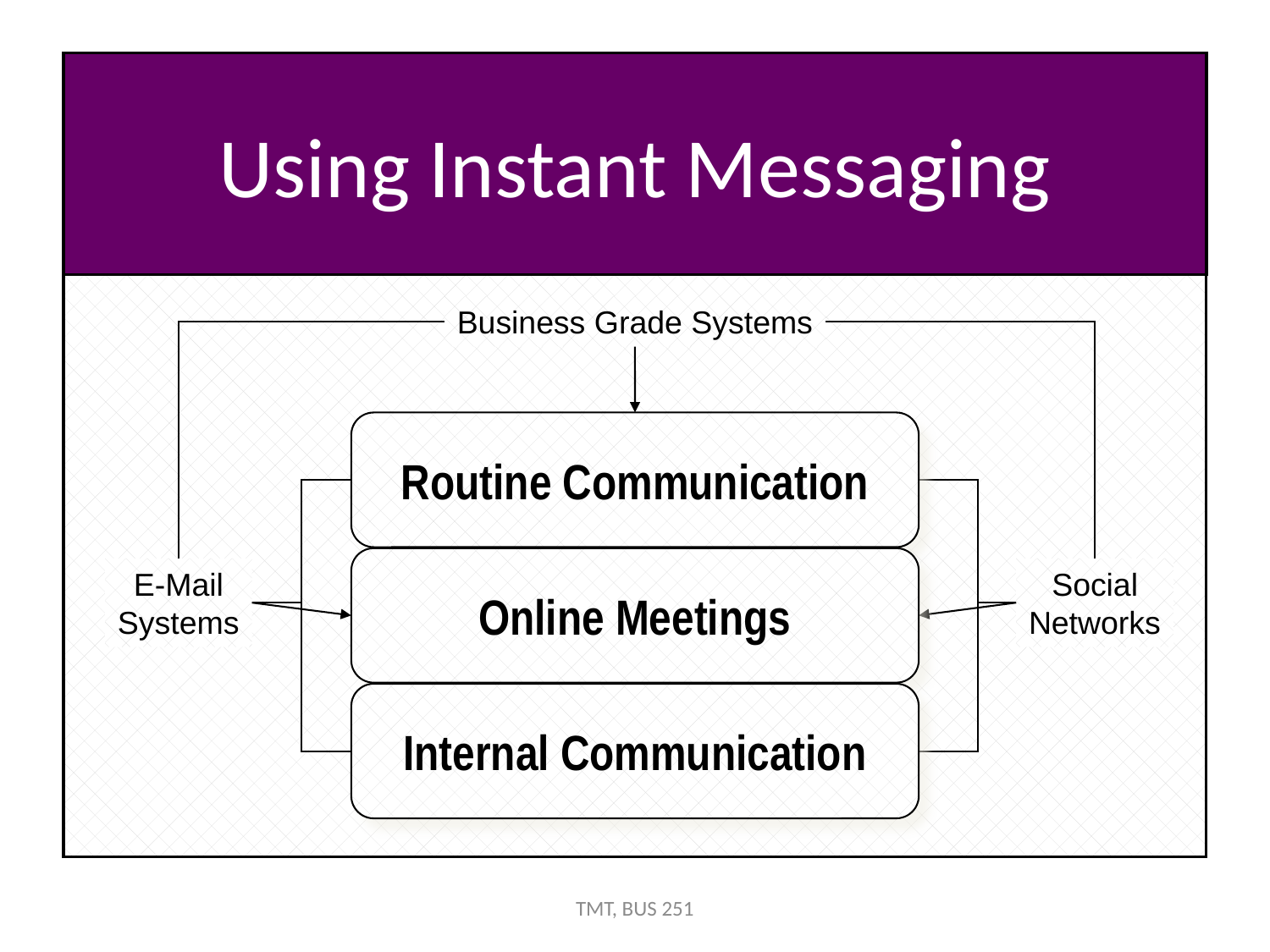

# Using Instant Messaging

Business Grade Systems
Routine Communication
Online Meetings
Internal Communication
E-Mail
Systems
Social
Networks
TMT, BUS 251